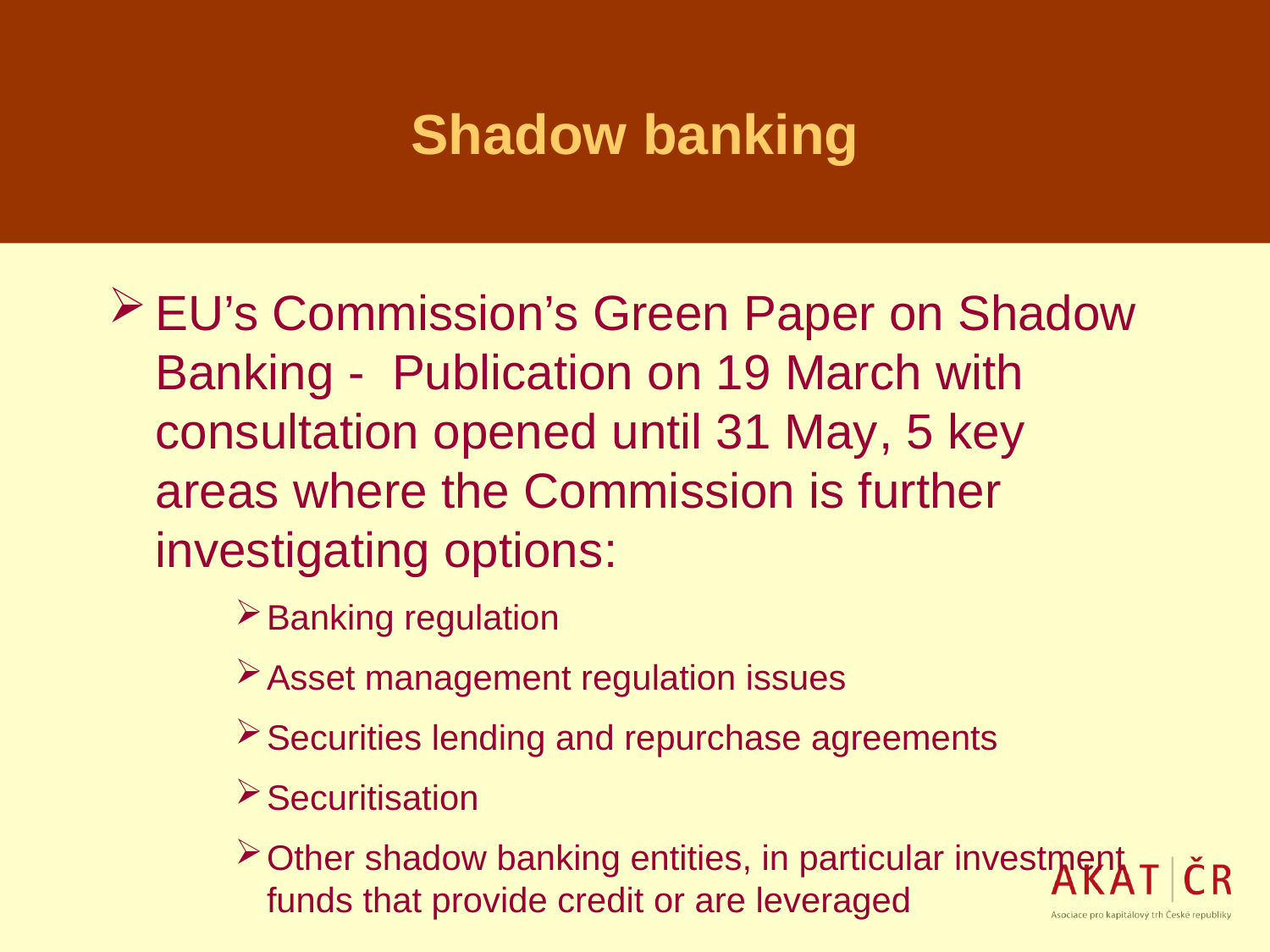

# Shadow banking
EU’s Commission’s Green Paper on Shadow Banking -  Publication on 19 March with consultation opened until 31 May, 5 key areas where the Commission is further investigating options:
Banking regulation
Asset management regulation issues
Securities lending and repurchase agreements
Securitisation
Other shadow banking entities, in particular investment funds that provide credit or are leveraged